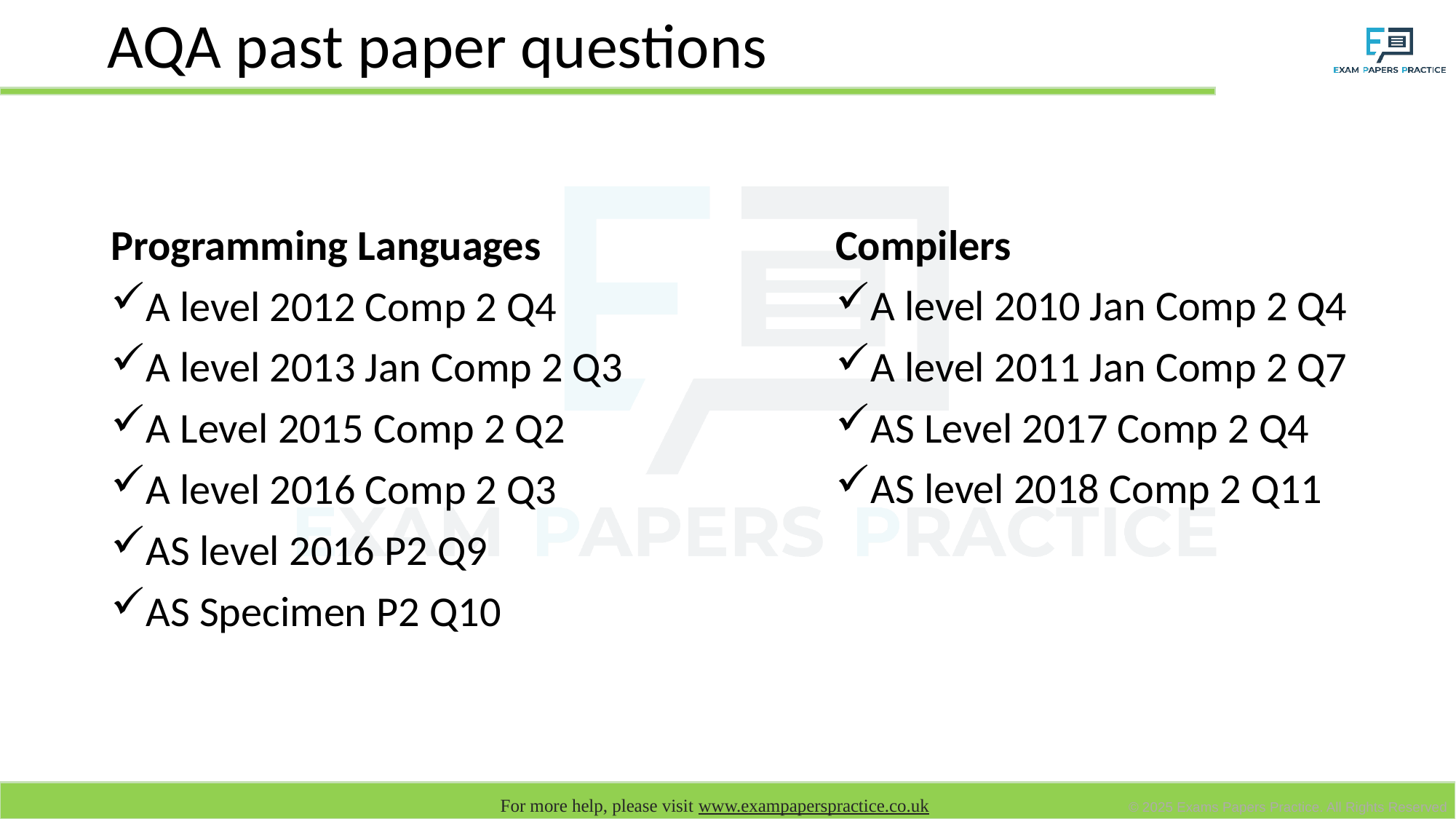

# AQA past paper questions
Programming Languages
A level 2012 Comp 2 Q4
A level 2013 Jan Comp 2 Q3
A Level 2015 Comp 2 Q2
A level 2016 Comp 2 Q3
AS level 2016 P2 Q9
AS Specimen P2 Q10
Compilers
A level 2010 Jan Comp 2 Q4
A level 2011 Jan Comp 2 Q7
AS Level 2017 Comp 2 Q4
AS level 2018 Comp 2 Q11